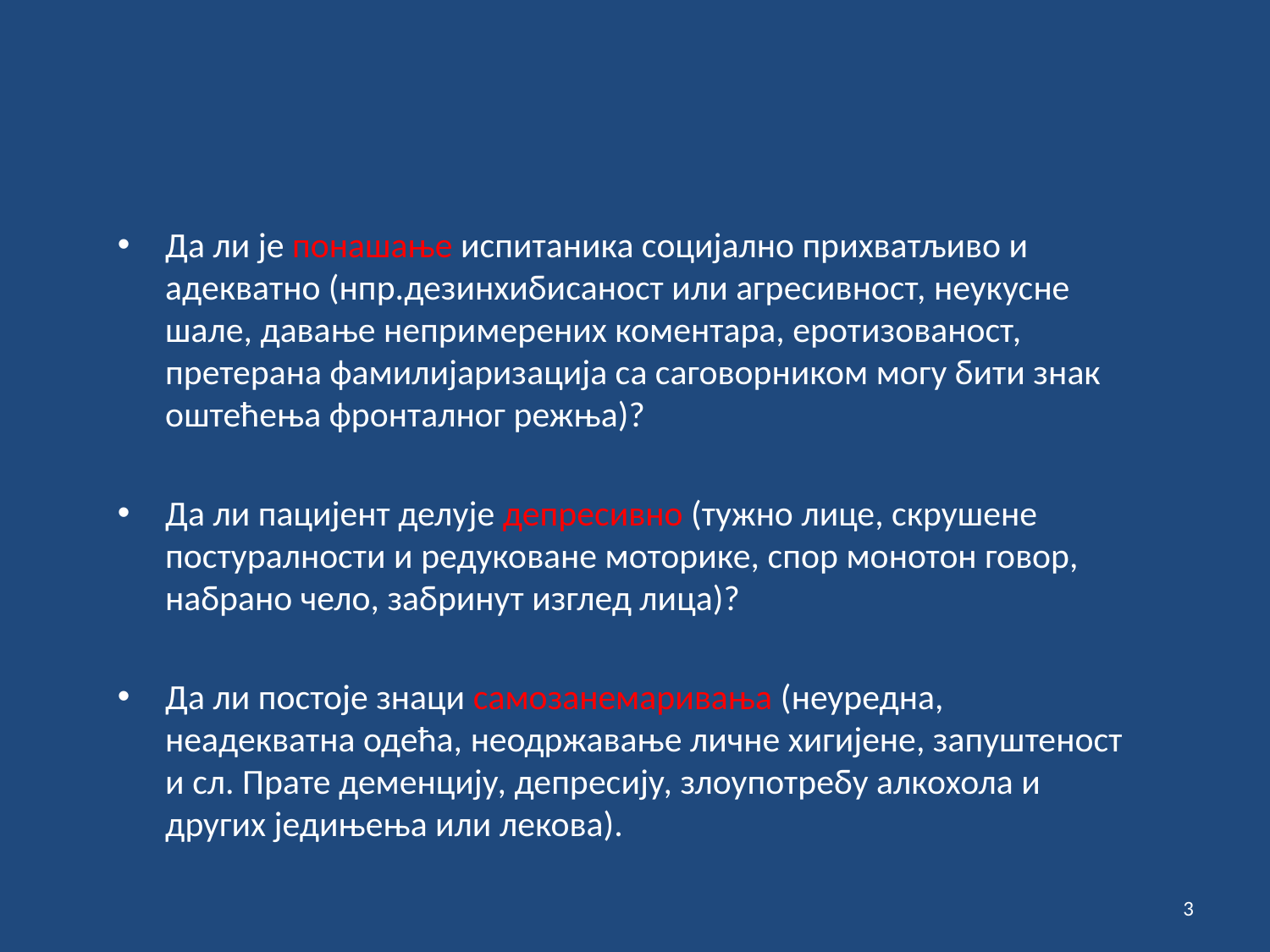

Да ли је понашање испитаника социјално прихватљиво и адекватно (нпр.дезинхибисаност или агресивност, неукусне шале, давање непримерених коментара, еротизованост, претерана фамилијаризација са саговорником могу бити знак оштећења фронталног режња)?

Да ли пацијент делује депресивно (тужно лице, скрушене постуралности и редуковане моторике, спор монотон говор, набрано чело, забринут изглед лица)?

Да ли постоје знаци самозанемаривања (неуредна, неадекватна одећа, неодржавање личне хигијене, запуштеност и сл. Прате деменцију, депресију, злоупотребу алкохола и других једињења или лекова).
3